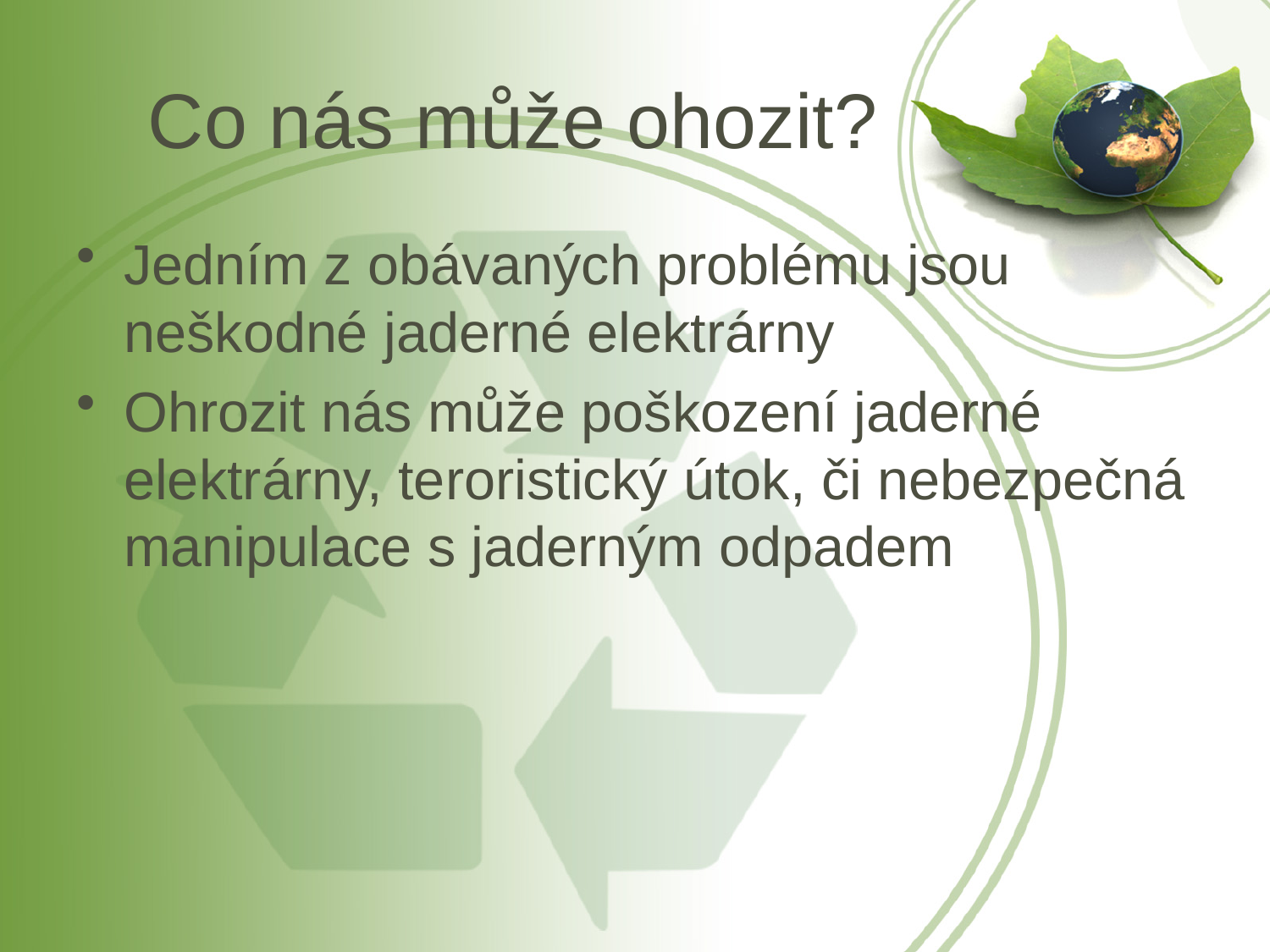

# Co nás může ohozit?
Jedním z obávaných problému jsou neškodné jaderné elektrárny
Ohrozit nás může poškození jaderné elektrárny, teroristický útok, či nebezpečná manipulace s jaderným odpadem